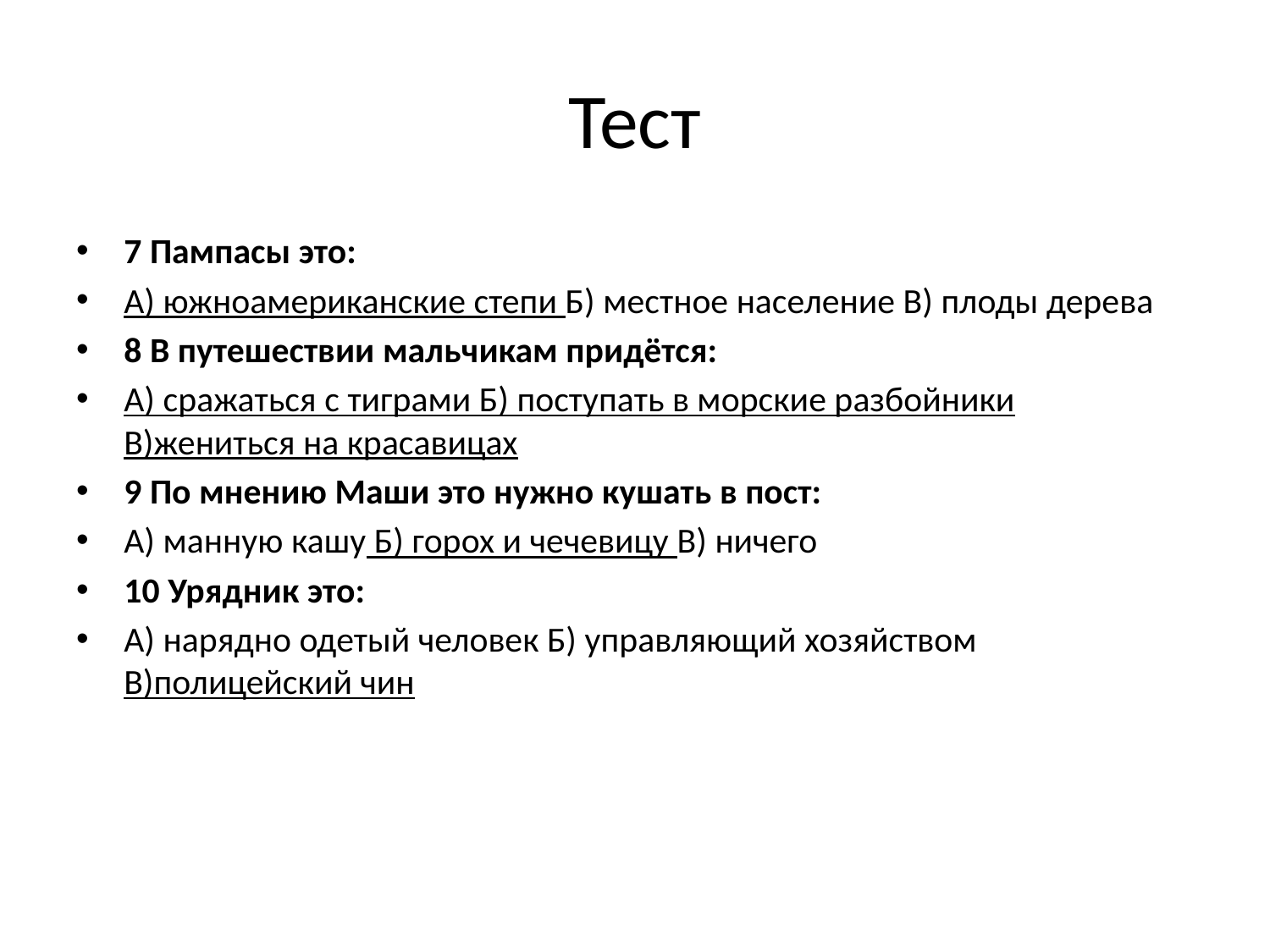

# Тест
7 Пампасы это:
А) южноамериканские степи Б) местное население В) плоды дерева
8 В путешествии мальчикам придётся:
А) сражаться с тиграми Б) поступать в морские разбойники В)жениться на красавицах
9 По мнению Маши это нужно кушать в пост:
А) манную кашу Б) горох и чечевицу В) ничего
10 Урядник это:
А) нарядно одетый человек Б) управляющий хозяйством В)полицейский чин